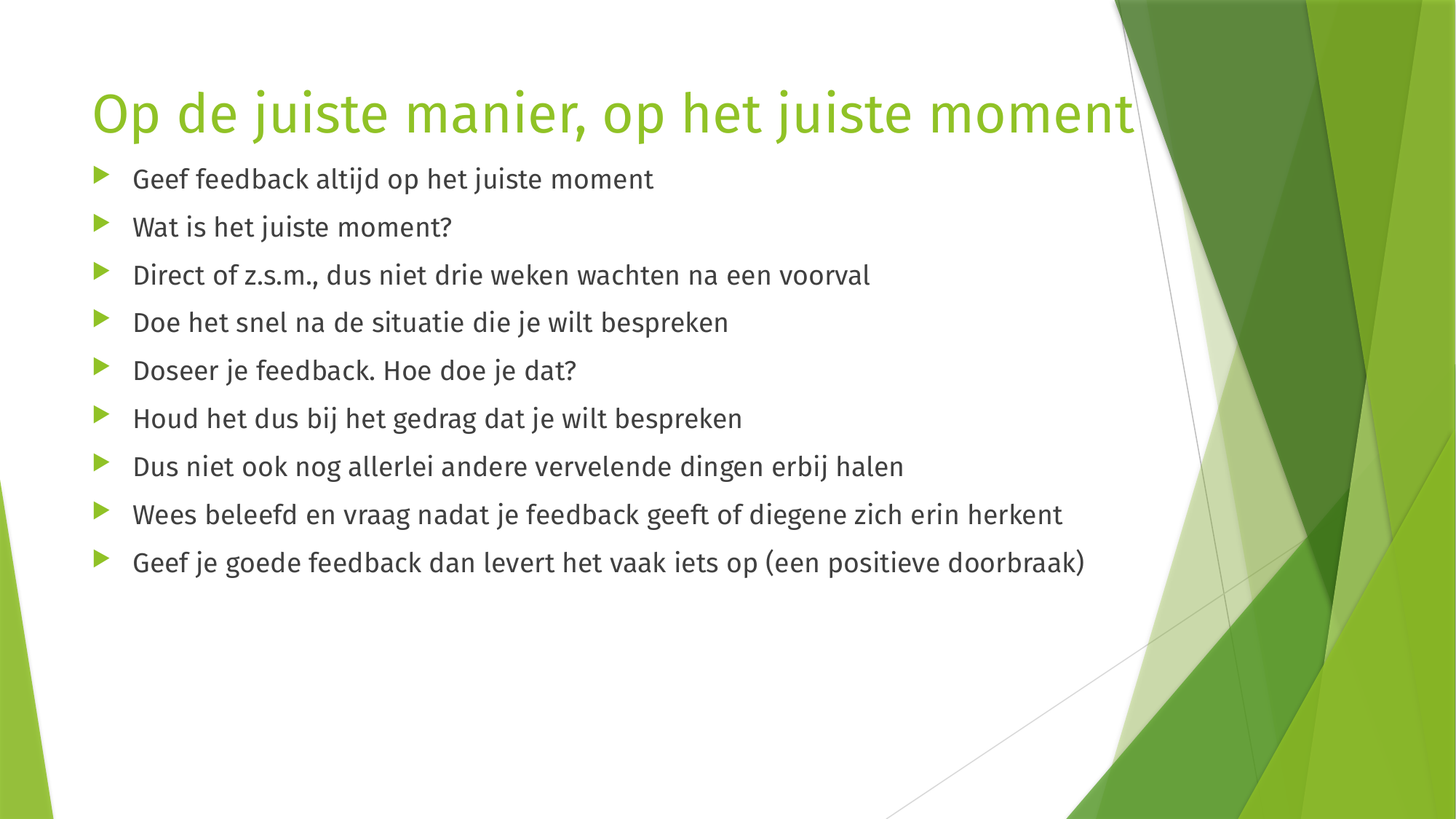

# Op de juiste manier, op het juiste moment
Geef feedback altijd op het juiste moment
Wat is het juiste moment?
Direct of z.s.m., dus niet drie weken wachten na een voorval
Doe het snel na de situatie die je wilt bespreken
Doseer je feedback. Hoe doe je dat?
Houd het dus bij het gedrag dat je wilt bespreken
Dus niet ook nog allerlei andere vervelende dingen erbij halen
Wees beleefd en vraag nadat je feedback geeft of diegene zich erin herkent
Geef je goede feedback dan levert het vaak iets op (een positieve doorbraak)